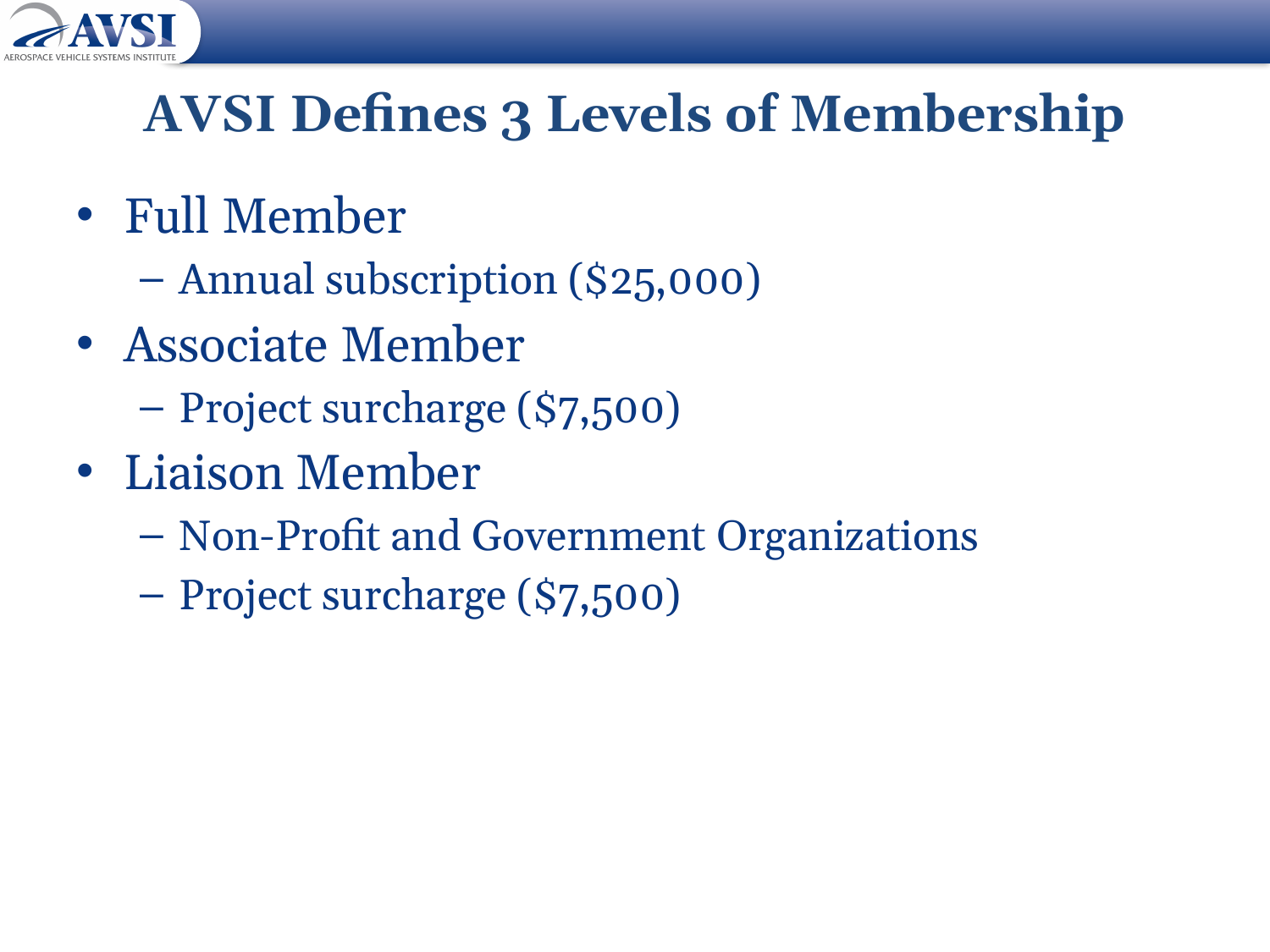

# AVSI Defines 3 Levels of Membership
Full Member
Annual subscription ($25,000)
Associate Member
Project surcharge ($7,500)
Liaison Member
Non-Profit and Government Organizations
Project surcharge ($7,500)